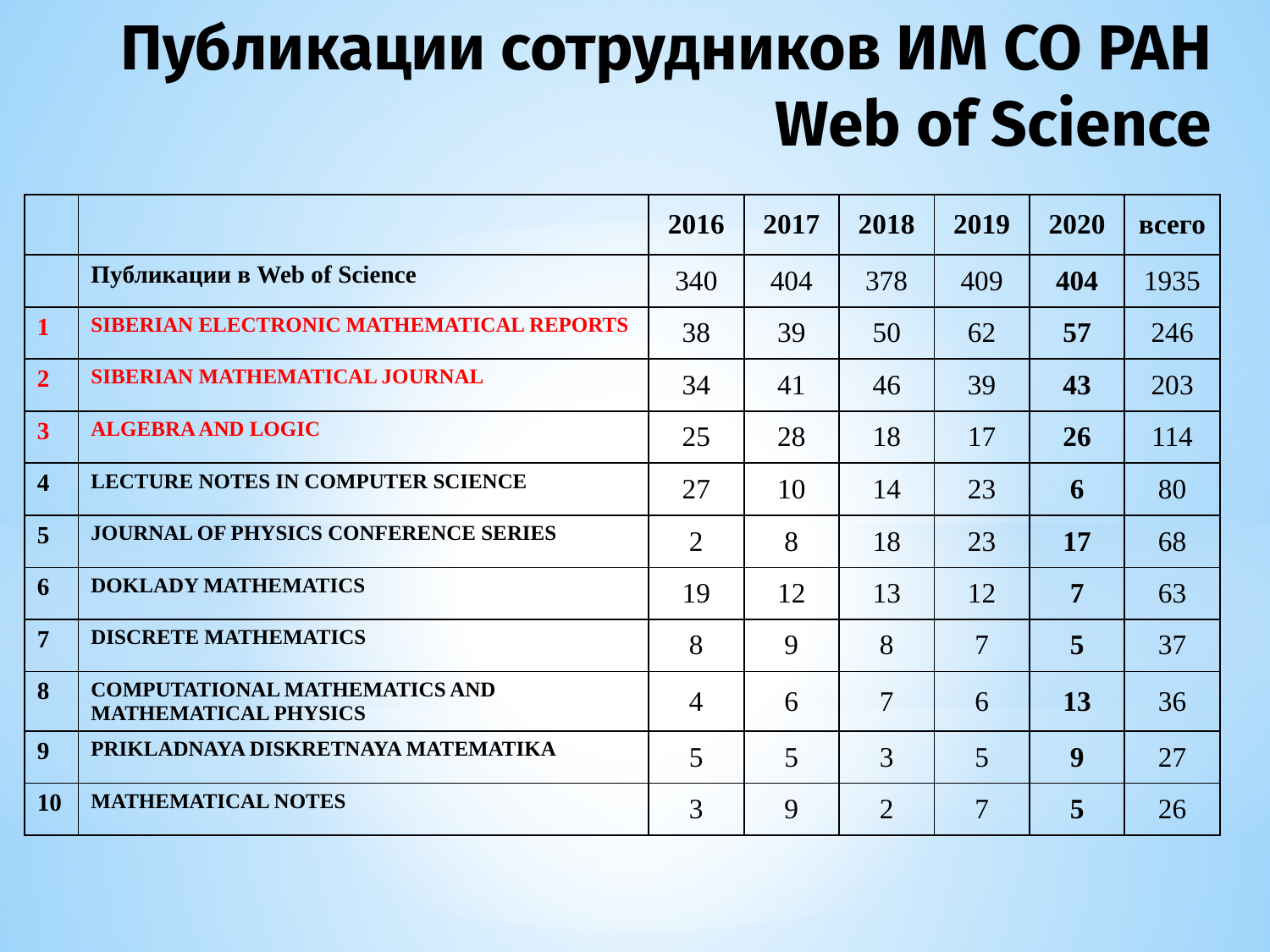

# Публикации сотрудников ИМ СО РАН Web of Science
|  |  | 2016 | 2017 | 2018 | 2019 | 2020 | всего |
| --- | --- | --- | --- | --- | --- | --- | --- |
|  | Публикации в Web of Science | 340 | 404 | 378 | 409 | 404 | 1935 |
| 1 | SIBERIAN ELECTRONIC MATHEMATICAL REPORTS | 38 | 39 | 50 | 62 | 57 | 246 |
| 2 | SIBERIAN MATHEMATICAL JOURNAL | 34 | 41 | 46 | 39 | 43 | 203 |
| 3 | ALGEBRA AND LOGIC | 25 | 28 | 18 | 17 | 26 | 114 |
| 4 | LECTURE NOTES IN COMPUTER SCIENCE | 27 | 10 | 14 | 23 | 6 | 80 |
| 5 | JOURNAL OF PHYSICS CONFERENCE SERIES | 2 | 8 | 18 | 23 | 17 | 68 |
| 6 | DOKLADY MATHEMATICS | 19 | 12 | 13 | 12 | 7 | 63 |
| 7 | DISCRETE MATHEMATICS | 8 | 9 | 8 | 7 | 5 | 37 |
| 8 | COMPUTATIONAL MATHEMATICS AND MATHEMATICAL PHYSICS | 4 | 6 | 7 | 6 | 13 | 36 |
| 9 | PRIKLADNAYA DISKRETNAYA MATEMATIKA | 5 | 5 | 3 | 5 | 9 | 27 |
| 10 | MATHEMATICAL NOTES | 3 | 9 | 2 | 7 | 5 | 26 |